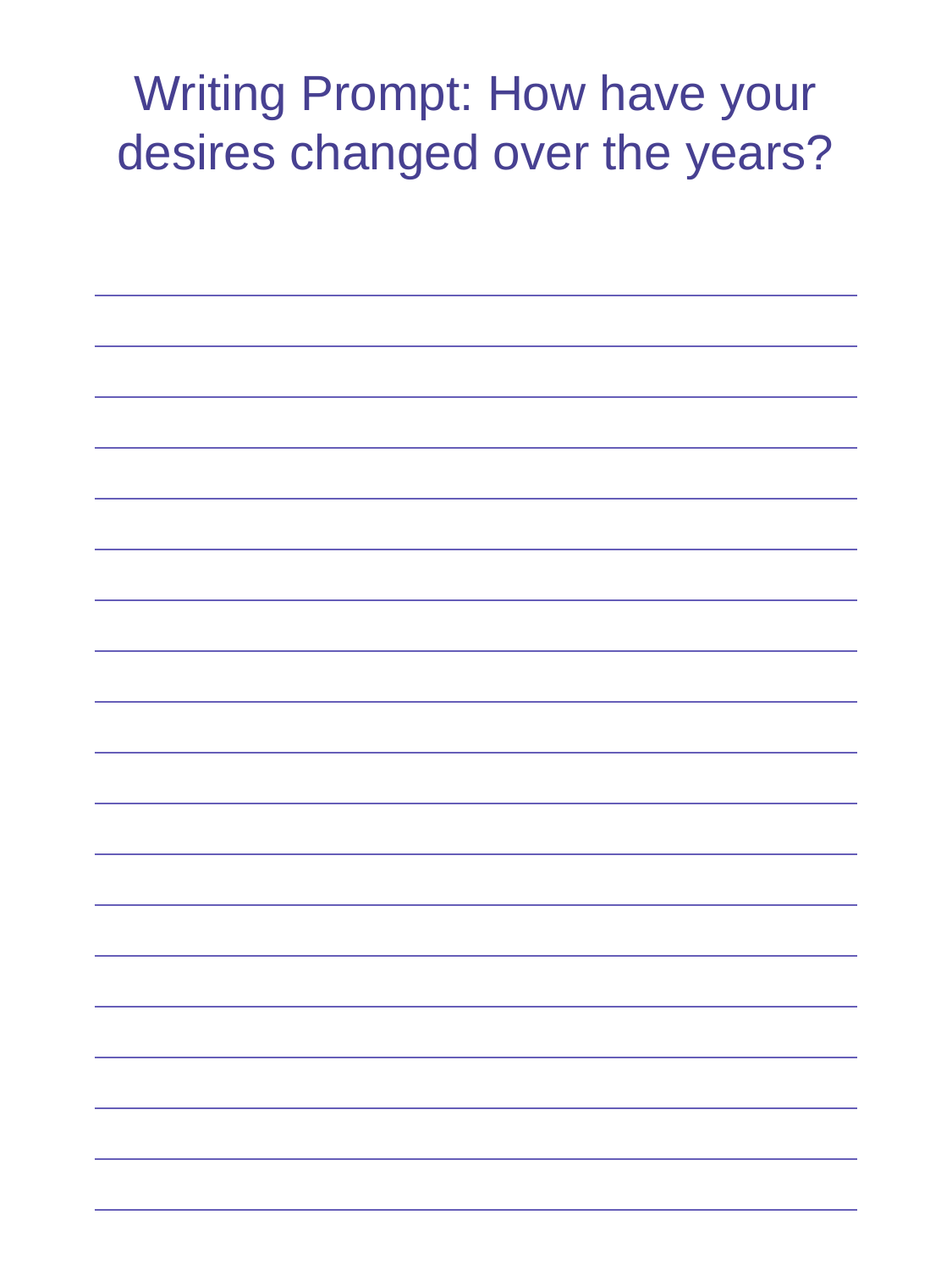

Writing Prompt: How have your desires changed over the years?
|  |
| --- |
|  |
|  |
|  |
|  |
|  |
|  |
|  |
|  |
|  |
|  |
|  |
|  |
|  |
|  |
|  |
|  |
|  |